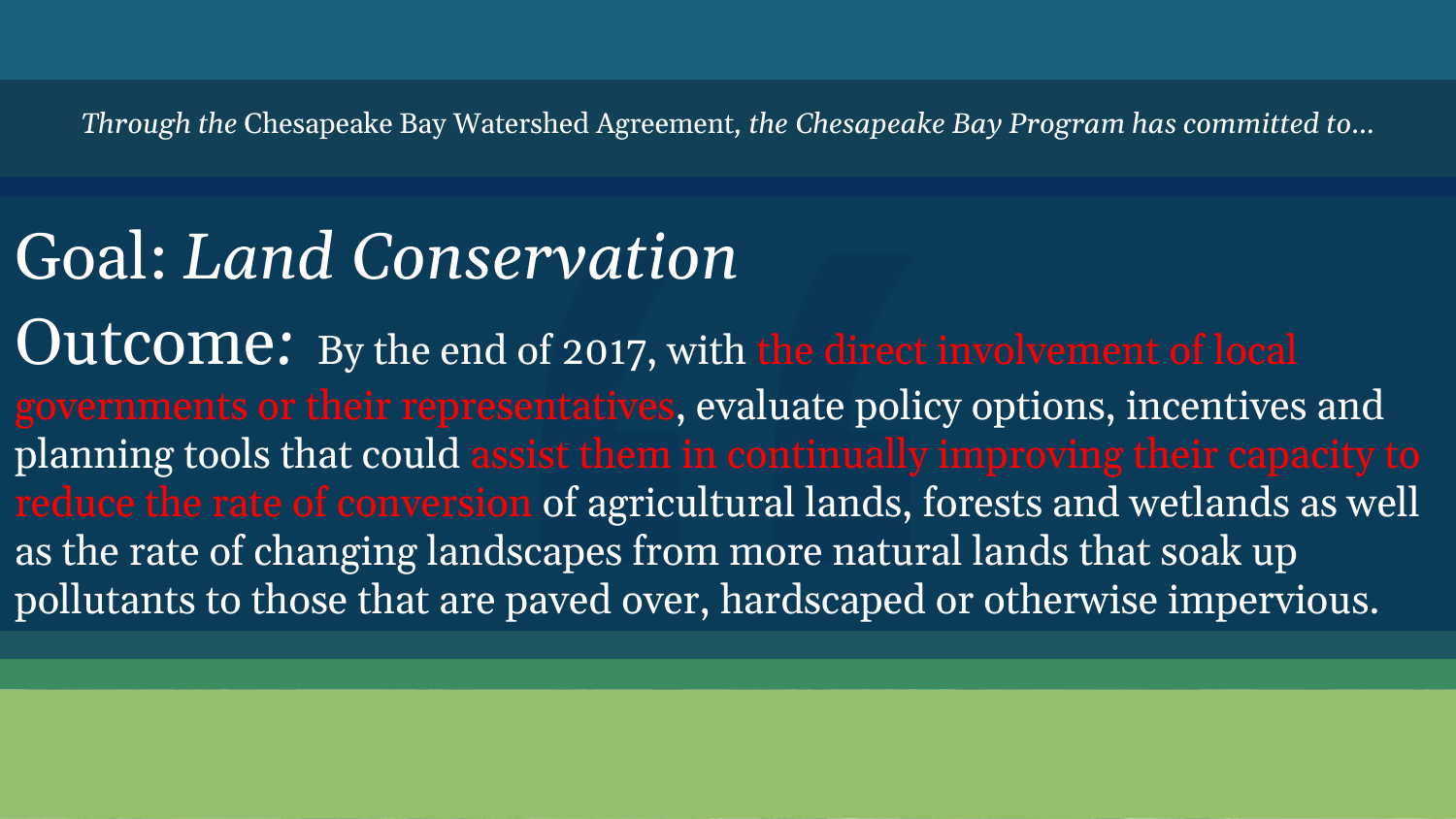

Through the Chesapeake Bay Watershed Agreement, the Chesapeake Bay Program has committed to…
Goal: Land Conservation
Outcome: By the end of 2017, with the direct involvement of local governments or their representatives, evaluate policy options, incentives and planning tools that could assist them in continually improving their capacity to reduce the rate of conversion of agricultural lands, forests and wetlands as well as the rate of changing landscapes from more natural lands that soak up pollutants to those that are paved over, hardscaped or otherwise impervious.